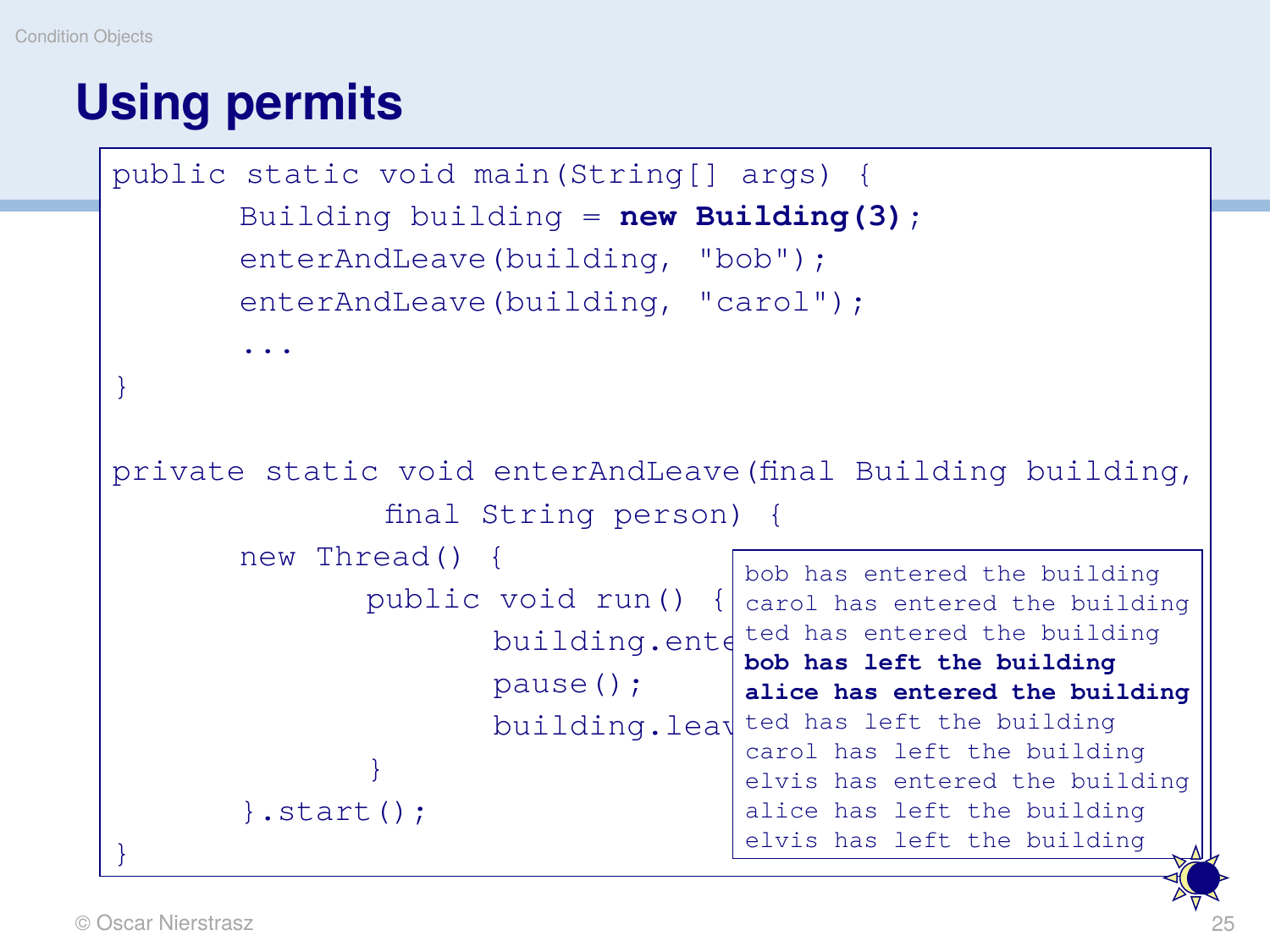

Condition Objects
# Using permits
public static void main(String[] args) {
	Building building = new Building(3);
	enterAndLeave(building, "bob");
	enterAndLeave(building, "carol");
	...
}

private static void enterAndLeave(final Building building,
		 final String person) {
	new Thread() {
		public void run() {
			building.enter(person);
			pause();
			building.leave(person);
		}
	}.start();
}
bob has entered the building
carol has entered the building
ted has entered the building
bob has left the building
alice has entered the building
ted has left the building
carol has left the building
elvis has entered the building
alice has left the building
elvis has left the building

© Oscar Nierstrasz
25